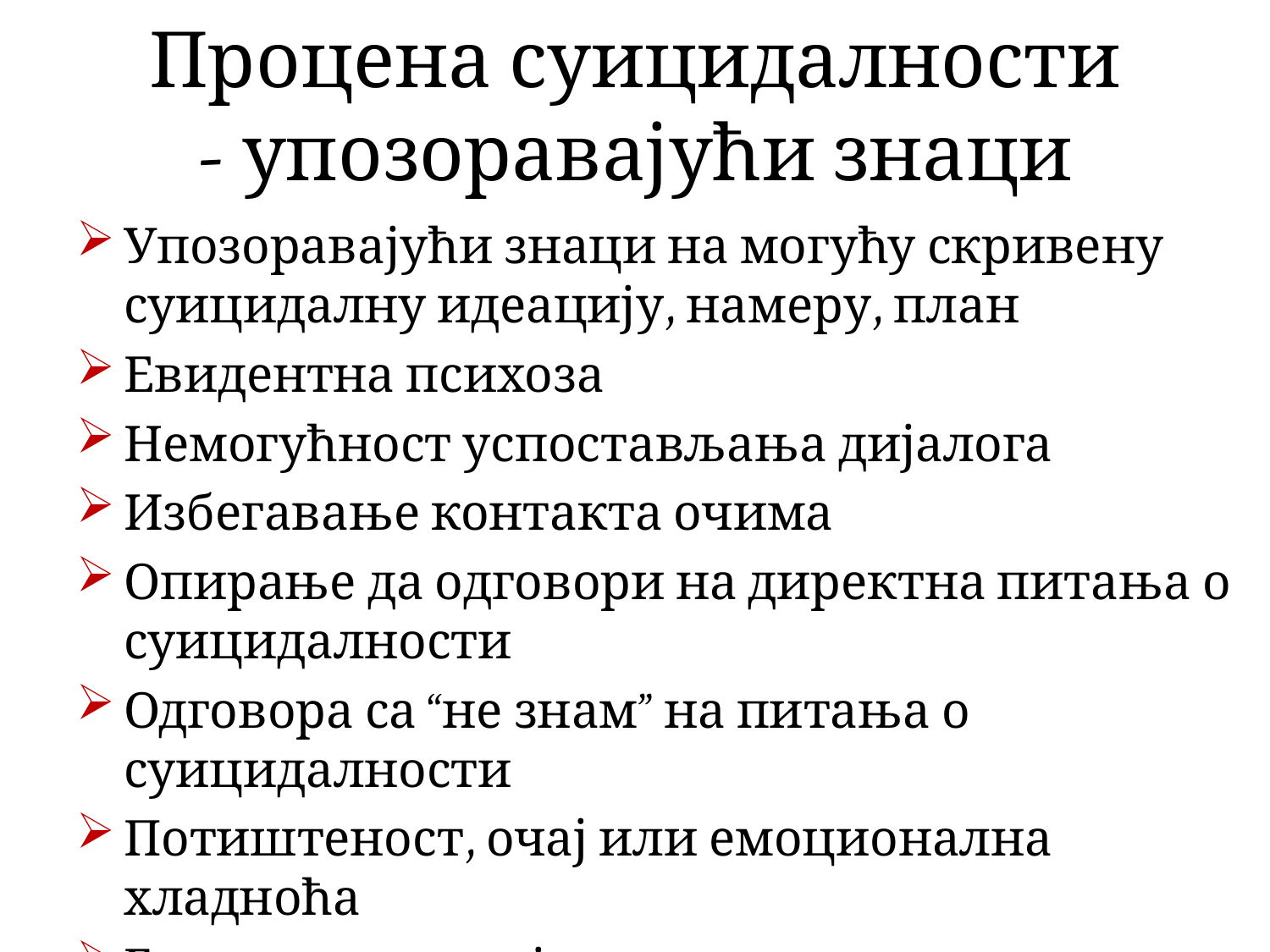

# Процена суицидалности - упозоравајући знаци
Упозоравајући знаци на могућу скривену суицидалну идеацију, намеру, план
Евидентна психоза
Немогућност успостављања дијалога
Избегавање контакта очима
Опирање да одговори на директна питања о суицидалности
Одговора са “не знам” на питања о суицидалности
Потиштеност, очај или емоционална хладноћа
Бес или агитација